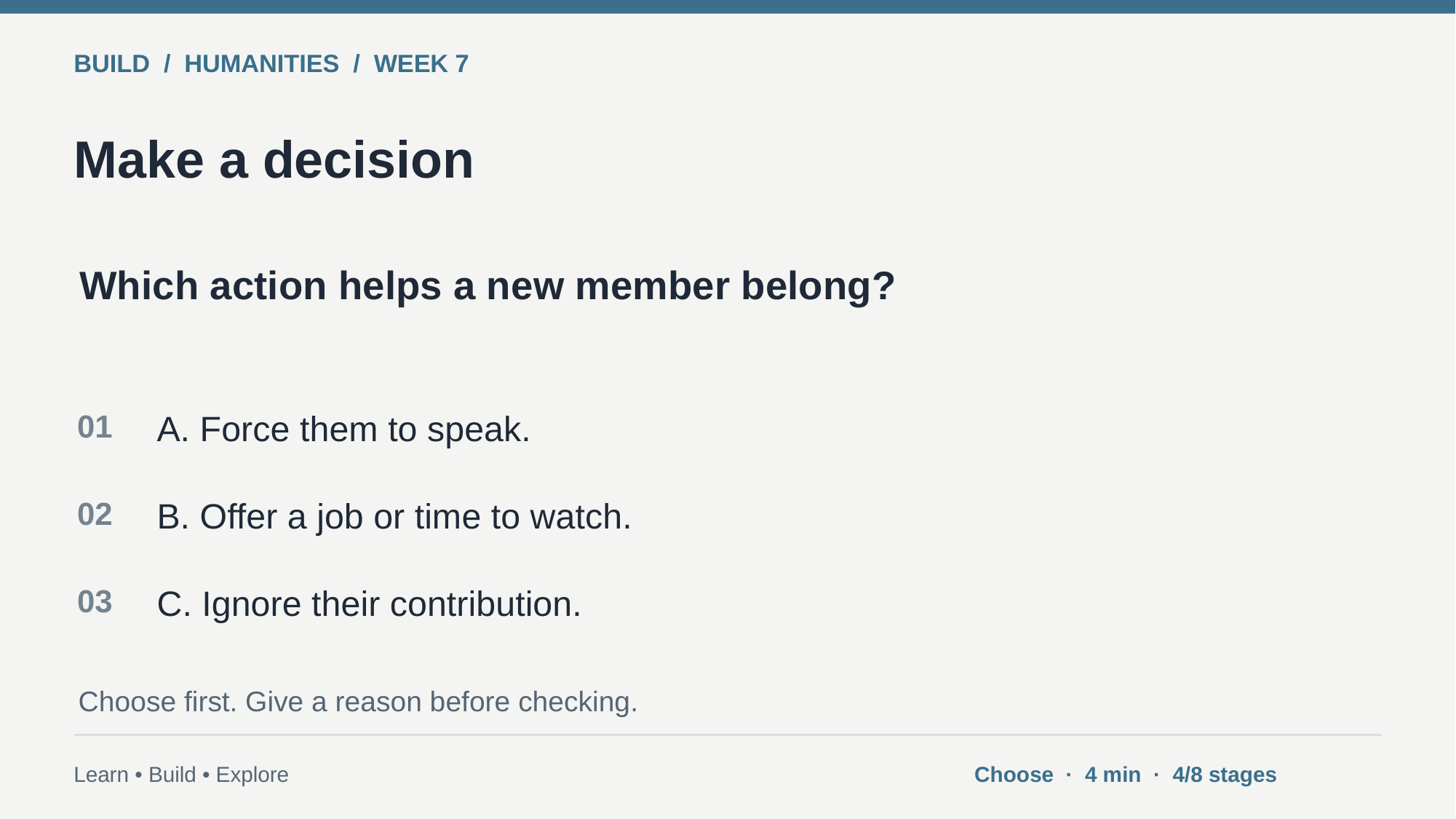

BUILD  /  HUMANITIES  /  WEEK 7
Make a decision
Which action helps a new member belong?
01
A. Force them to speak.
02
B. Offer a job or time to watch.
03
C. Ignore their contribution.
Choose first. Give a reason before checking.

Learn • Build • Explore
Choose  ·  4 min  ·  4/8 stages